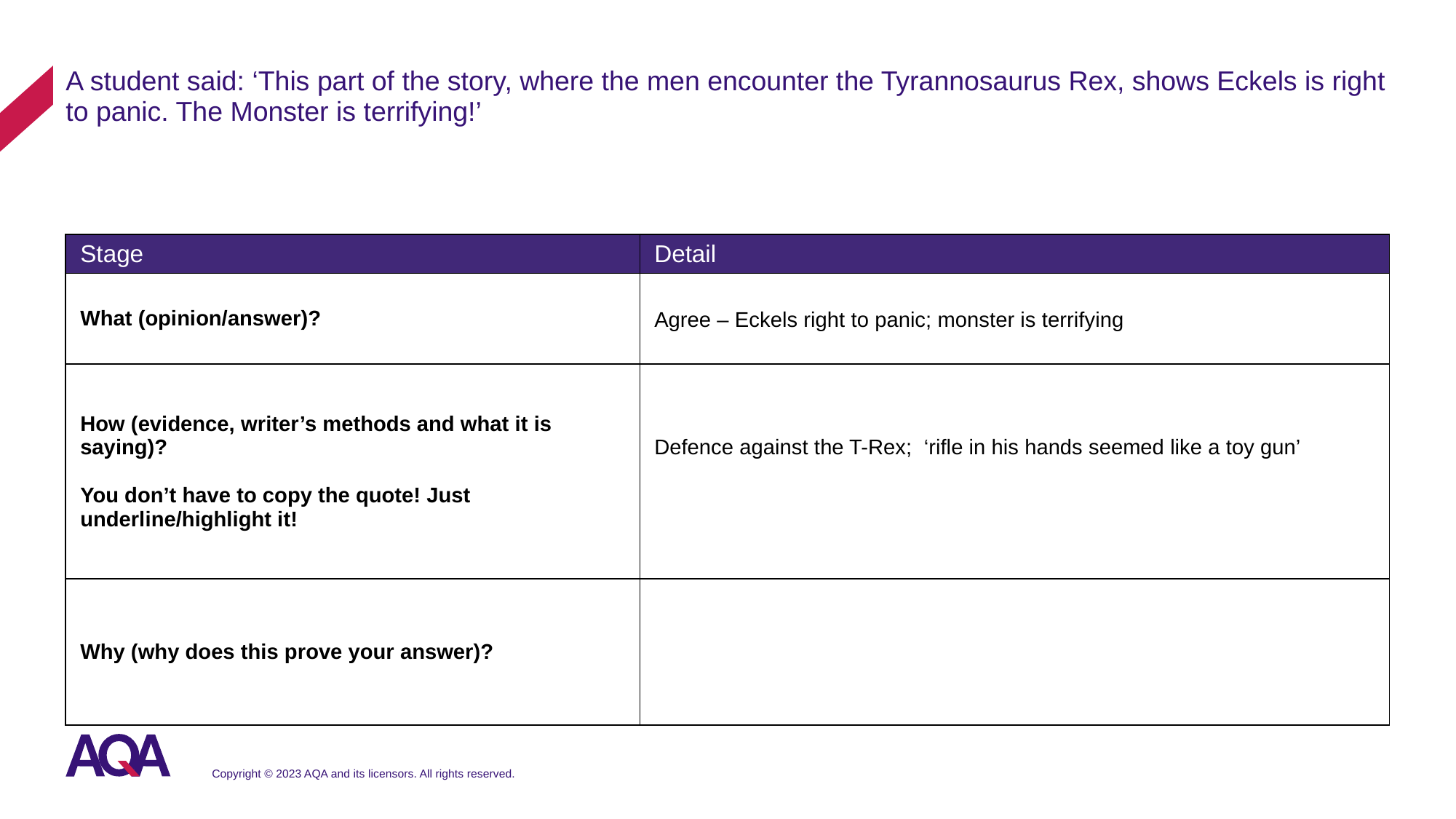

# A student said: ‘This part of the story, where the men encounter the Tyrannosaurus Rex, shows Eckels is right to panic. The Monster is terrifying!’
| Stage | Detail |
| --- | --- |
| What (opinion/answer)? | Agree – Eckels right to panic; monster is terrifying |
| How (evidence, writer’s methods and what it is saying)? You don’t have to copy the quote! Just underline/highlight it! | Defence against the T-Rex; ‘rifle in his hands seemed like a toy gun’ |
| Why (why does this prove your answer)? |  |
Copyright © 2023 AQA and its licensors. All rights reserved.